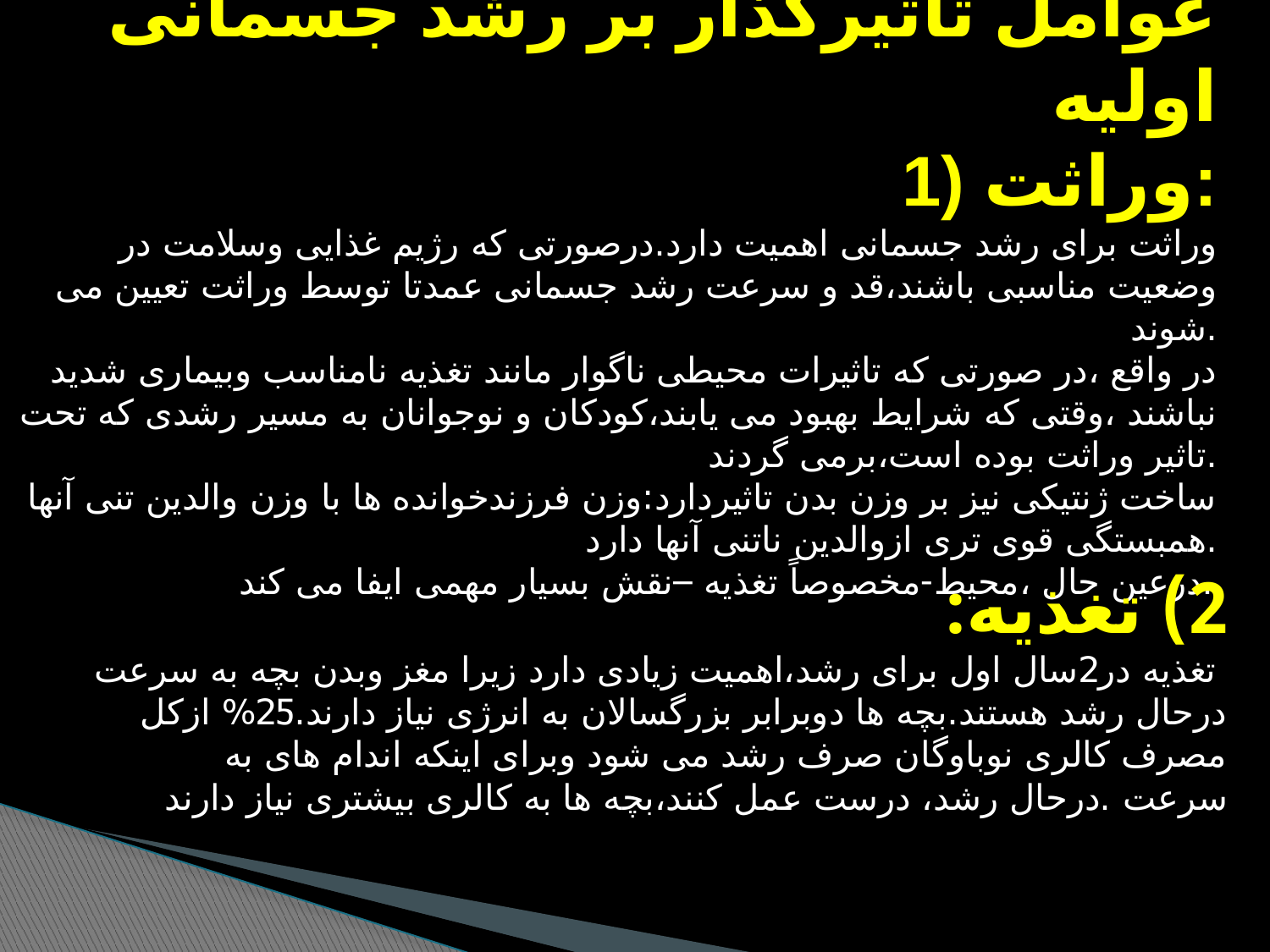

عوامل تاثیرگذار بر رشد جسمانی اولیه
1) وراثت:
وراثت برای رشد جسمانی اهمیت دارد.درصورتی که رژیم غذایی وسلامت در وضعیت مناسبی باشند،قد و سرعت رشد جسمانی عمدتا توسط وراثت تعیین می شوند.
در واقع ،در صورتی که تاثیرات محیطی ناگوار مانند تغذیه نامناسب وبیماری شدید نباشند ،وقتی که شرایط بهبود می یابند،کودکان و نوجوانان به مسیر رشدی که تحت تاثیر وراثت بوده است،برمی گردند.
ساخت ژنتیکی نیز بر وزن بدن تاثیردارد:وزن فرزندخوانده ها با وزن والدین تنی آنها همبستگی قوی تری ازوالدین ناتنی آنها دارد.
درعین حال ،محیط-مخصوصاً تغذیه –نقش بسیار مهمی ایفا می کند.
2) تغذیه:
تغذیه در2سال اول برای رشد،اهمیت زیادی دارد زیرا مغز وبدن بچه به سرعت
درحال رشد هستند.بچه ها دوبرابر بزرگسالان به انرژی نیاز دارند.25% ازکل مصرف کالری نوباوگان صرف رشد می شود وبرای اینکه اندام های به سرعت .درحال رشد، درست عمل کنند،بچه ها به کالری بیشتری نیاز دارند